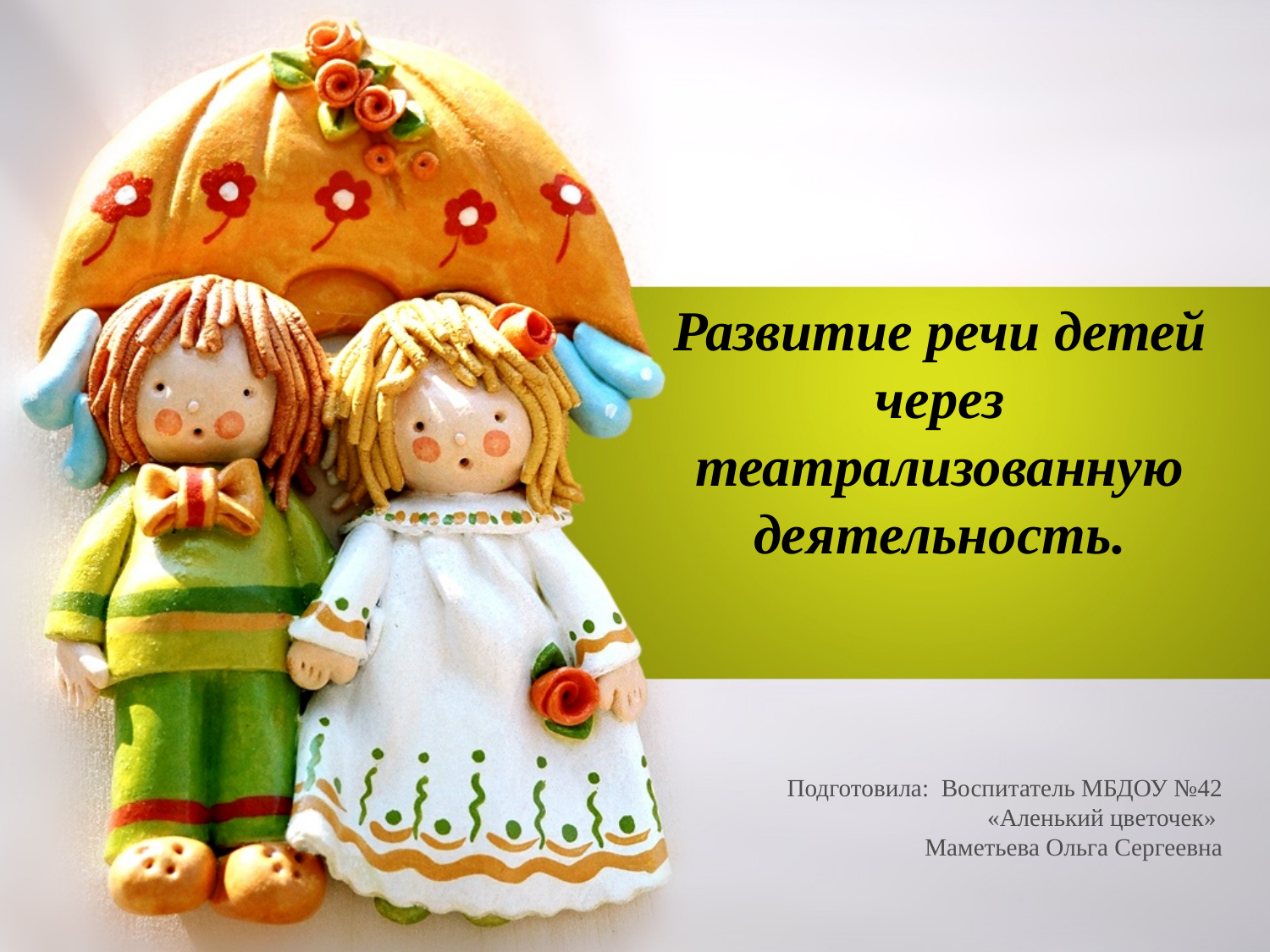

# Развитие речи детей через театрализованную деятельность.

Подготовила:  Воспитатель МБДОУ №42 «Аленький цветочек»
Маметьева Ольга Сергеевна